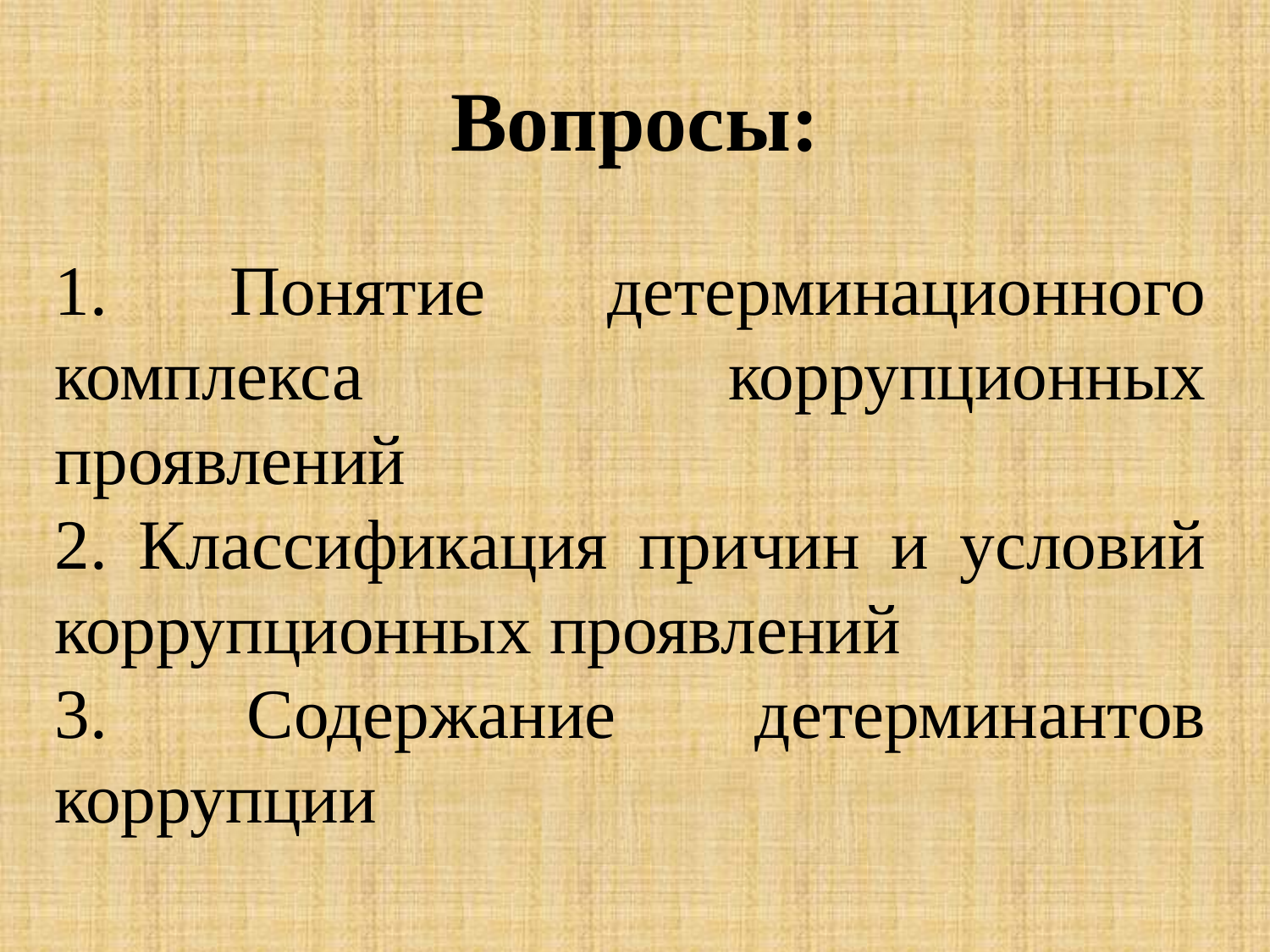

Вопросы:
1. Понятие детерминационного комплекса коррупционных проявлений
2. Классификация причин и условий коррупционных проявлений
3. Содержание детерминантов коррупции